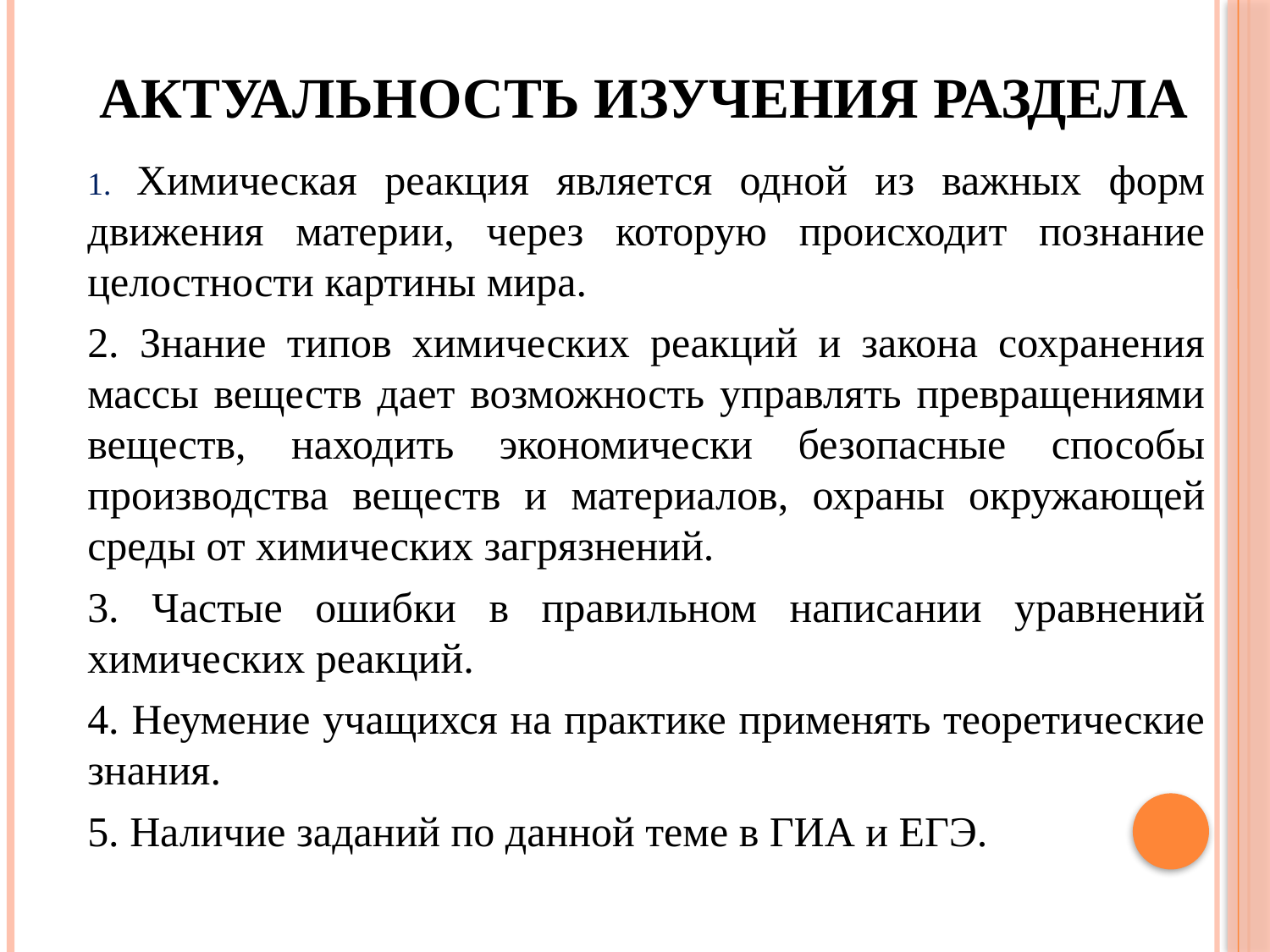

# Актуальность изучения раздела
1. Химическая реакция является одной из важных форм движения материи, через которую происходит познание целостности картины мира.
2. Знание типов химических реакций и закона сохранения массы веществ дает возможность управлять превращениями веществ, находить экономически безопасные способы производства веществ и материалов, охраны окружающей среды от химических загрязнений.
3. Частые ошибки в правильном написании уравнений химических реакций.
4. Неумение учащихся на практике применять теоретические знания.
5. Наличие заданий по данной теме в ГИА и ЕГЭ.